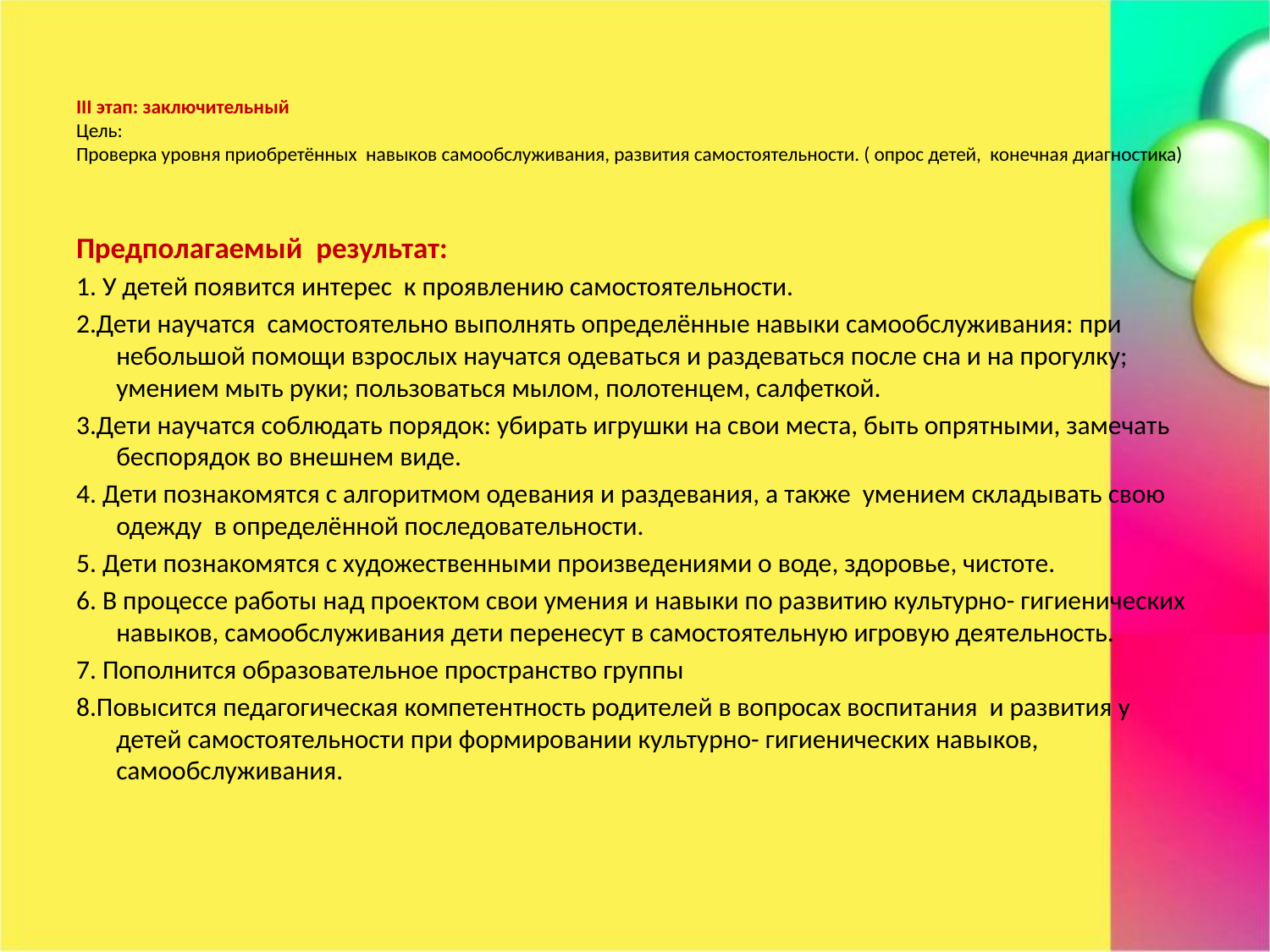

# III этап: заключительный Цель: Проверка уровня приобретённых  навыков самообслуживания, развития самостоятельности. ( опрос детей,  конечная диагностика)
Предполагаемый  результат:
1. У детей появится интерес  к проявлению самостоятельности.
2.Дети научатся  самостоятельно выполнять определённые навыки самообслуживания: при небольшой помощи взрослых научатся одеваться и раздеваться после сна и на прогулку; умением мыть руки; пользоваться мылом, полотенцем, салфеткой.
3.Дети научатся соблюдать порядок: убирать игрушки на свои места, быть опрятными, замечать беспорядок во внешнем виде.
4. Дети познакомятся с алгоритмом одевания и раздевания, а также  умением складывать свою одежду  в определённой последовательности.
5. Дети познакомятся с художественными произведениями о воде, здоровье, чистоте.
6. В процессе работы над проектом свои умения и навыки по развитию культурно- гигиенических навыков, самообслуживания дети перенесут в самостоятельную игровую деятельность.
7. Пополнится образовательное пространство группы
8.Повысится педагогическая компетентность родителей в вопросах воспитания  и развития у детей самостоятельности при формировании культурно- гигиенических навыков,  самообслуживания.